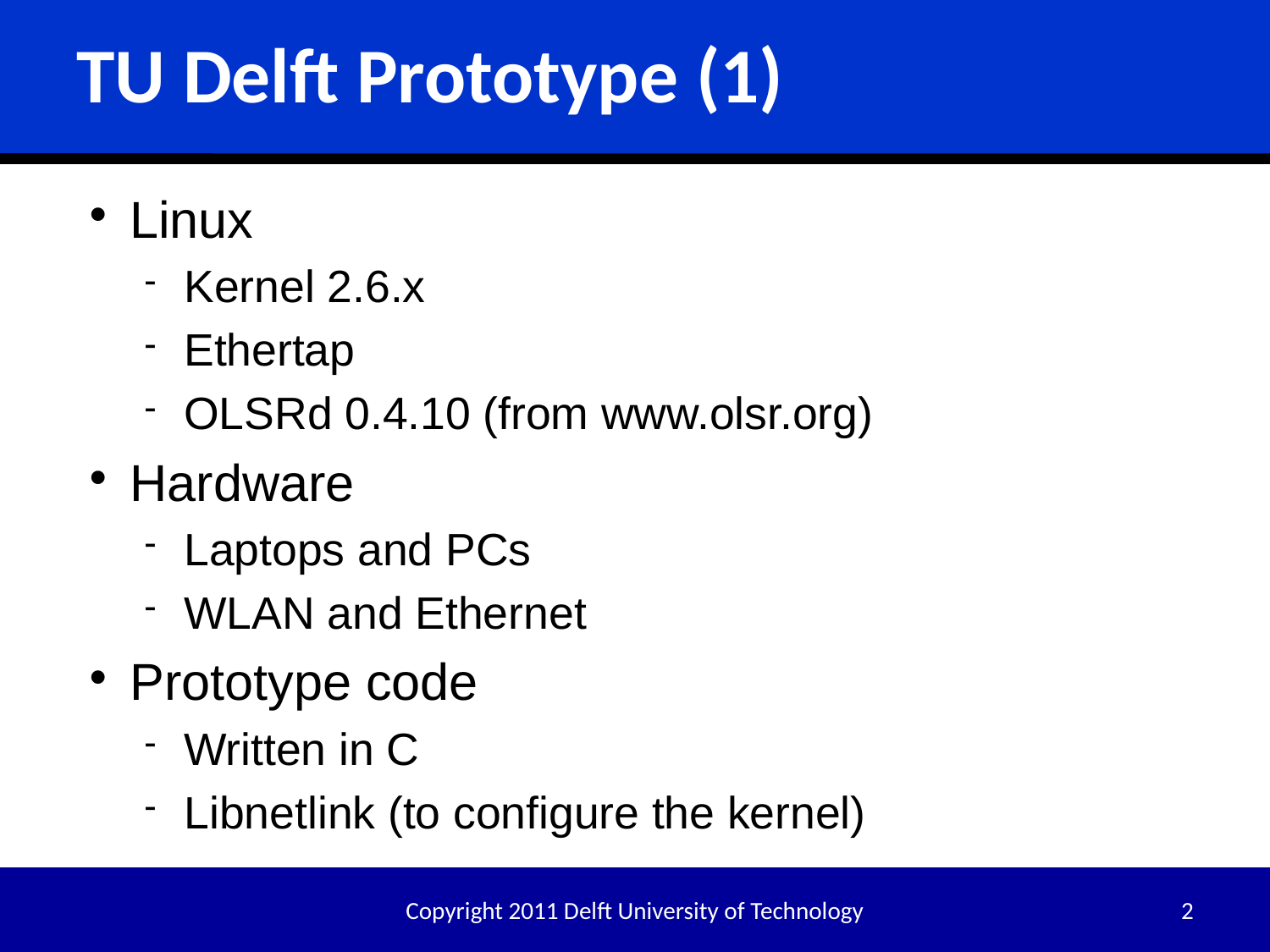

# TU Delft Prototype (1)
Linux
Kernel 2.6.x
Ethertap
OLSRd 0.4.10 (from www.olsr.org)
Hardware
Laptops and PCs
WLAN and Ethernet
Prototype code
Written in C
Libnetlink (to configure the kernel)
Copyright 2011 Delft University of Technology
2